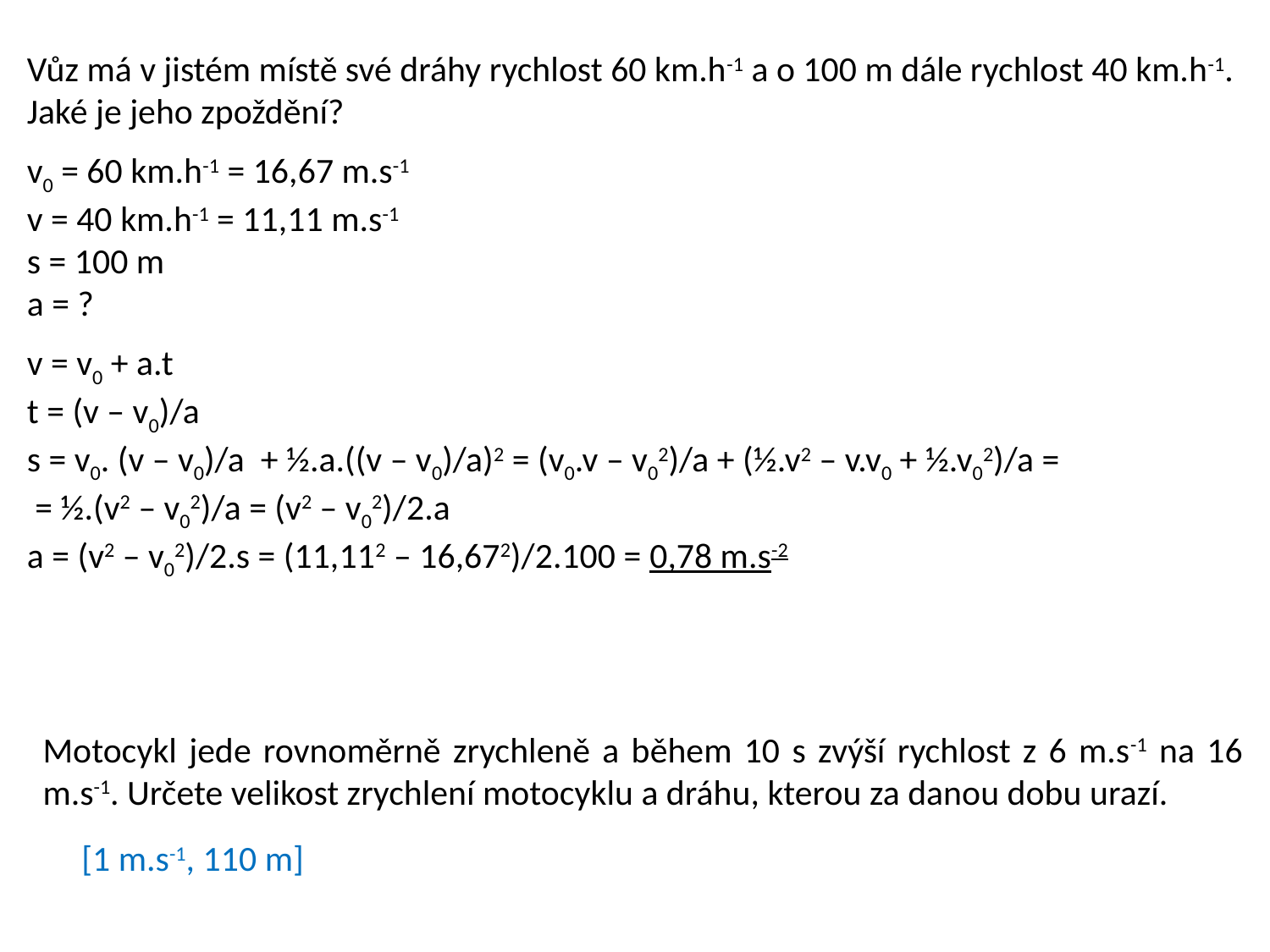

Vůz má v jistém místě své dráhy rychlost 60 km.h-1 a o 100 m dále rychlost 40 km.h-1. Jaké je jeho zpoždění?

v0 = 60 km.h-1 = 16,67 m.s-1
v = 40 km.h-1 = 11,11 m.s-1
s = 100 m
a = ?

v = v0 + a.t
t = (v – v0)/a
s = v0. (v – v0)/a  + ½.a.((v – v0)/a)2 = (v0.v – v02)/a + (½.v2 – v.v0 + ½.v02)/a =
 = ½.(v2 – v02)/a = (v2 – v02)/2.a
a = (v2 – v02)/2.s = (11,112 – 16,672)/2.100 = 0,78 m.s-2

Motocykl jede rovnoměrně zrychleně a během 10 s zvýší rychlost z 6 m.s-1 na 16 m.s-1. Určete velikost zrychlení motocyklu a dráhu, kterou za danou dobu urazí.
[1 m.s-1, 110 m]